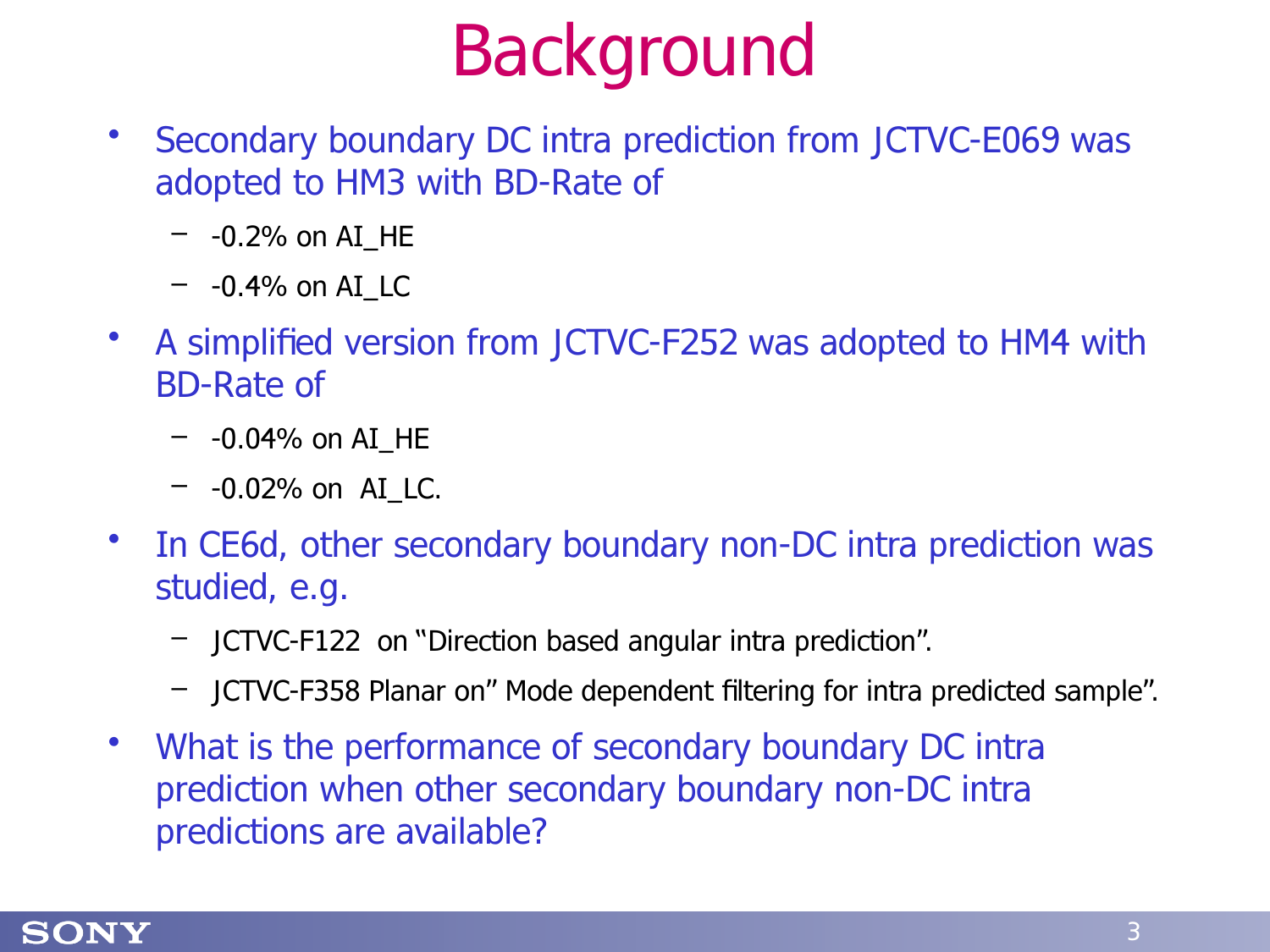

# Background
Secondary boundary DC intra prediction from JCTVC-E069 was adopted to HM3 with BD-Rate of
-0.2% on AI_HE
-0.4% on AI_LC
A simplified version from JCTVC-F252 was adopted to HM4 with BD-Rate of
-0.04% on AI_HE
-0.02% on  AI_LC.
In CE6d, other secondary boundary non-DC intra prediction was studied, e.g.
JCTVC-F122  on “Direction based angular intra prediction”.
JCTVC-F358 Planar on” Mode dependent filtering for intra predicted sample”.
What is the performance of secondary boundary DC intra prediction when other secondary boundary non-DC intra predictions are available?
3